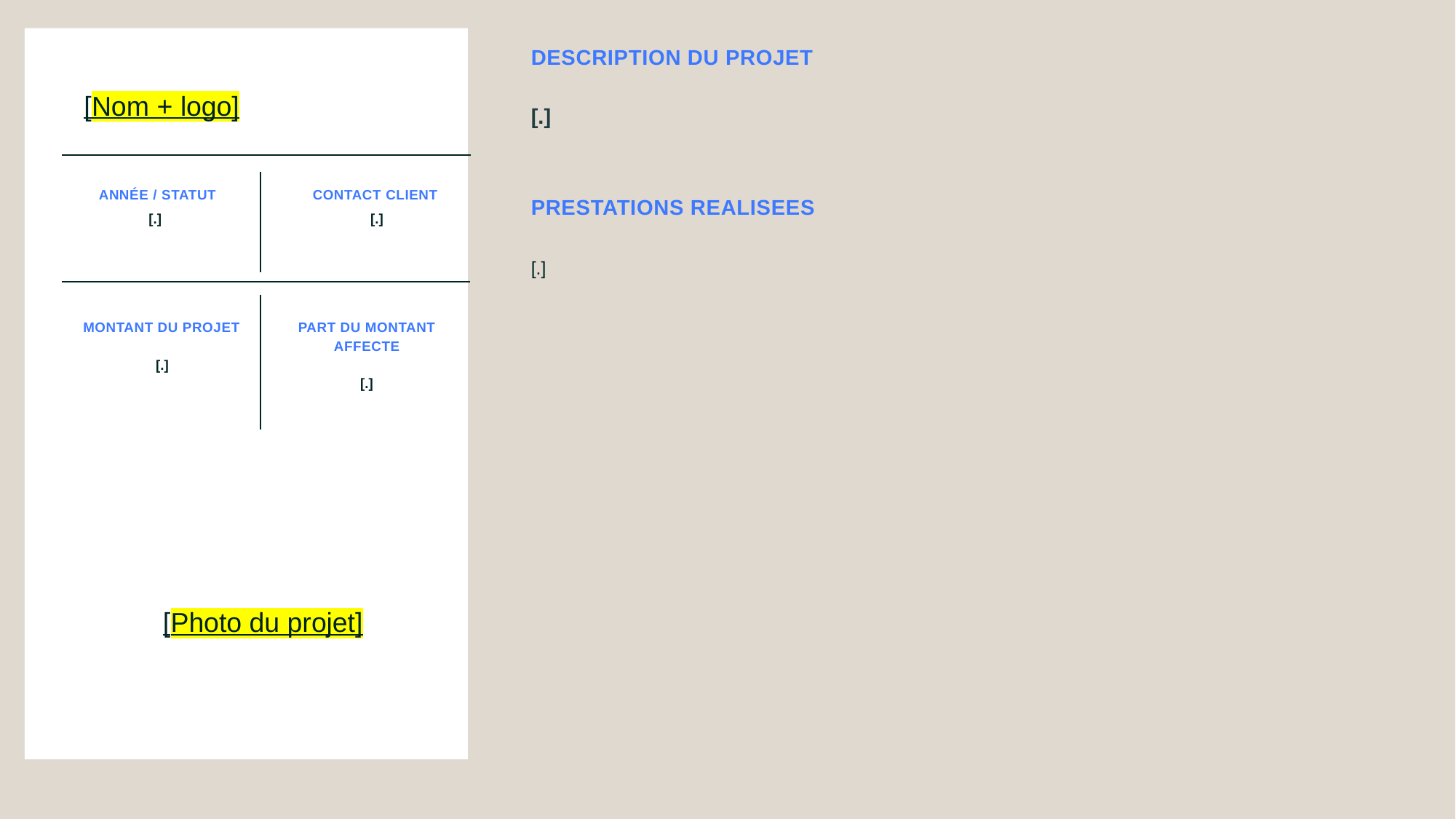

DESCRIPTION DU PROJET

[.]

PRESTATIONS REALISEES

[.]
[Nom + logo]
ANNÉE / STATUT
            [.]

CONTACT CLIENT
 [.]
MONTANT DU PROJET

[.]

PART DU MONTANT AFFECTE

[.]

[Photo du projet]